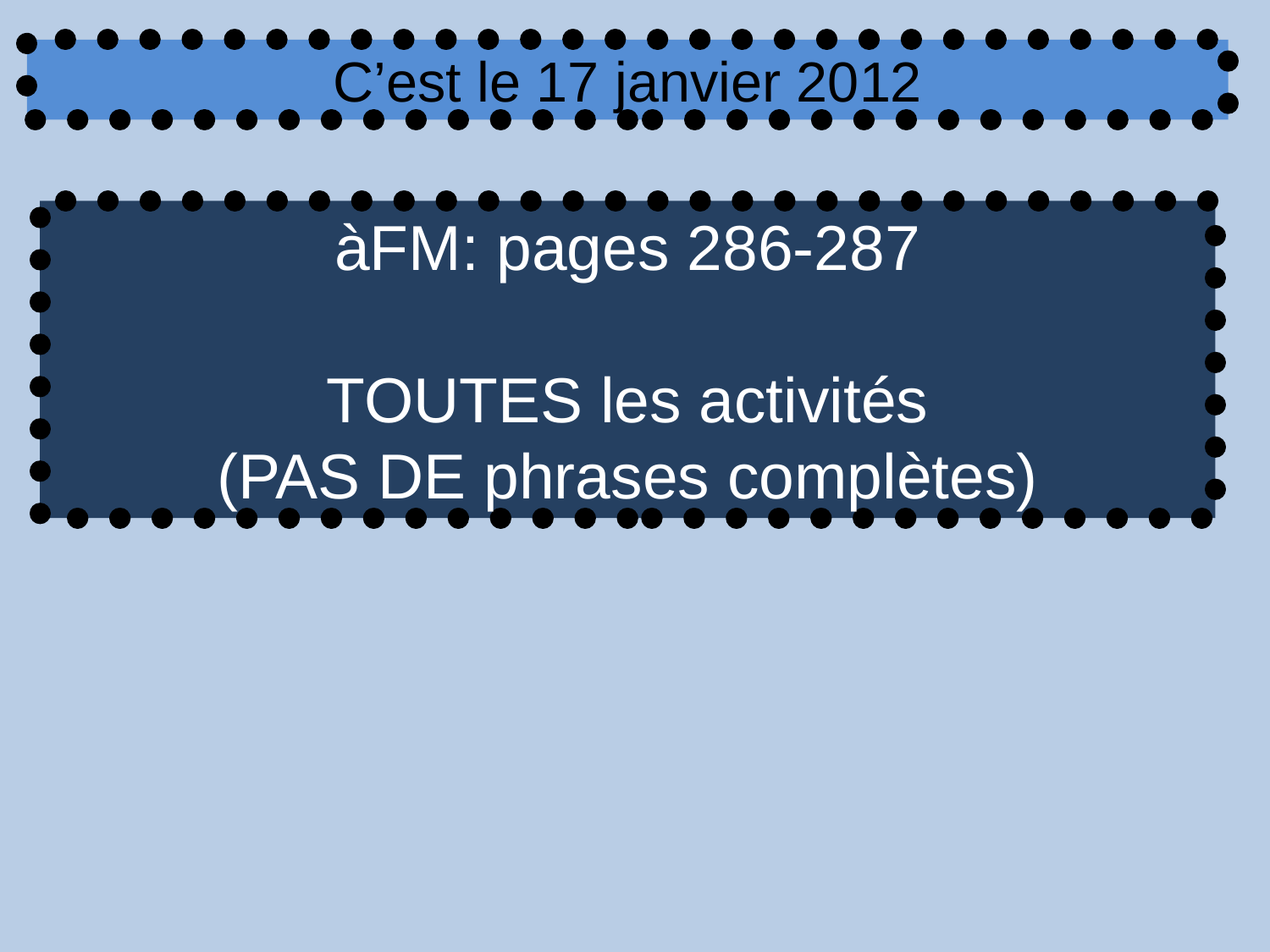

C’est le 17 janvier 2012
àFM: pages 286-287

TOUTES les activités
(PAS DE phrases complètes)